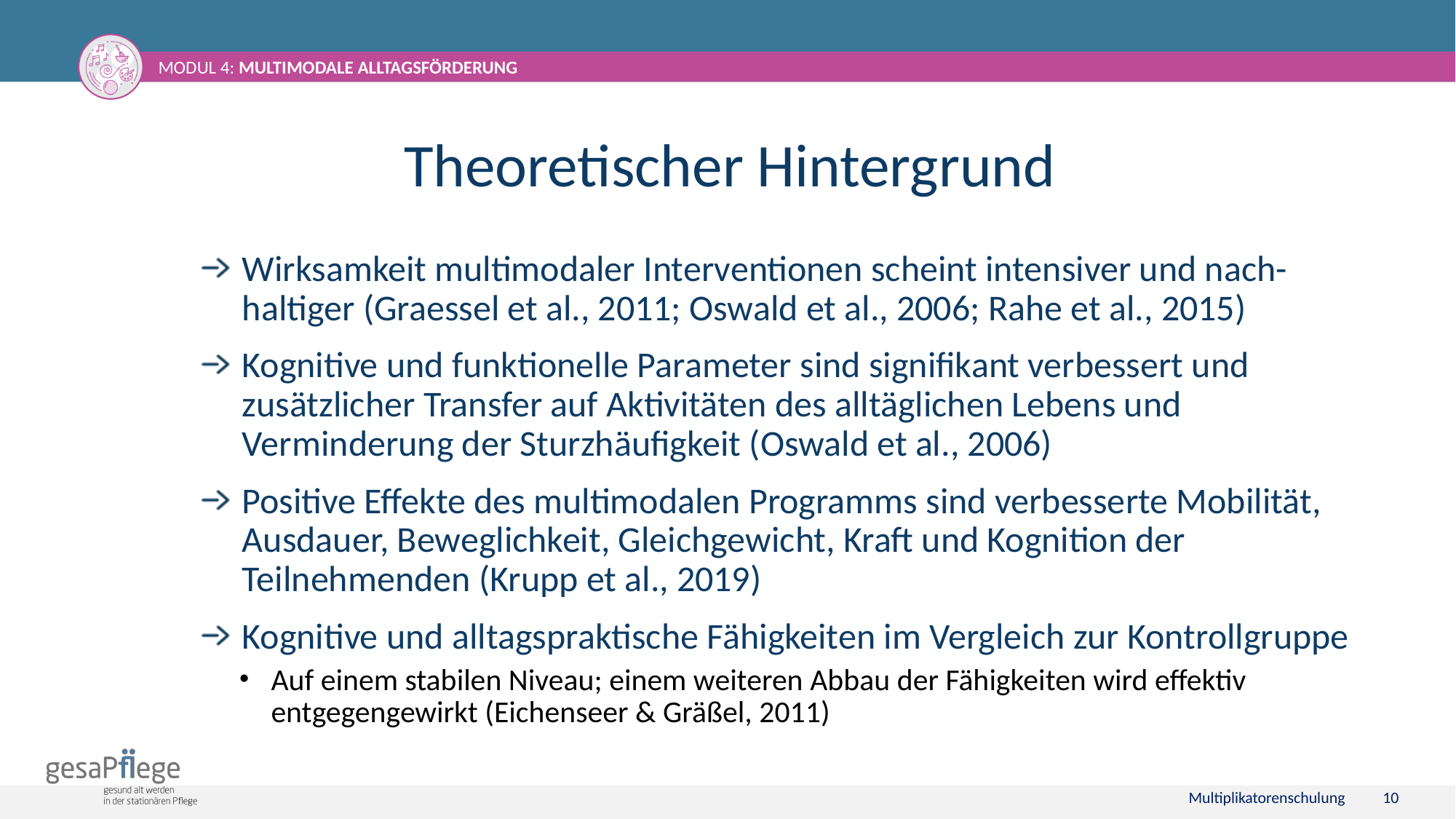

# Theoretischer Hintergrund
Wirksamkeit multimodaler Interventionen scheint intensiver und nach-haltiger (Graessel et al., 2011; Oswald et al., 2006; Rahe et al., 2015)
Kognitive und funktionelle Parameter sind signifikant verbessert und  zusätzlicher Transfer auf Aktivitäten des alltäglichen Lebens und Verminderung der Sturzhäufigkeit (Oswald et al., 2006)
Positive Effekte des multimodalen Programms sind verbesserte Mobilität, Ausdauer, Beweglichkeit, Gleichgewicht, Kraft und Kognition der Teilnehmenden (Krupp et al., 2019)
Kognitive und alltagspraktische Fähigkeiten im Vergleich zur Kontrollgruppe
Auf einem stabilen Niveau; einem weiteren Abbau der Fähigkeiten wird effektiv entgegengewirkt (Eichenseer & Gräßel, 2011)

Multiplikatorenschulung
10